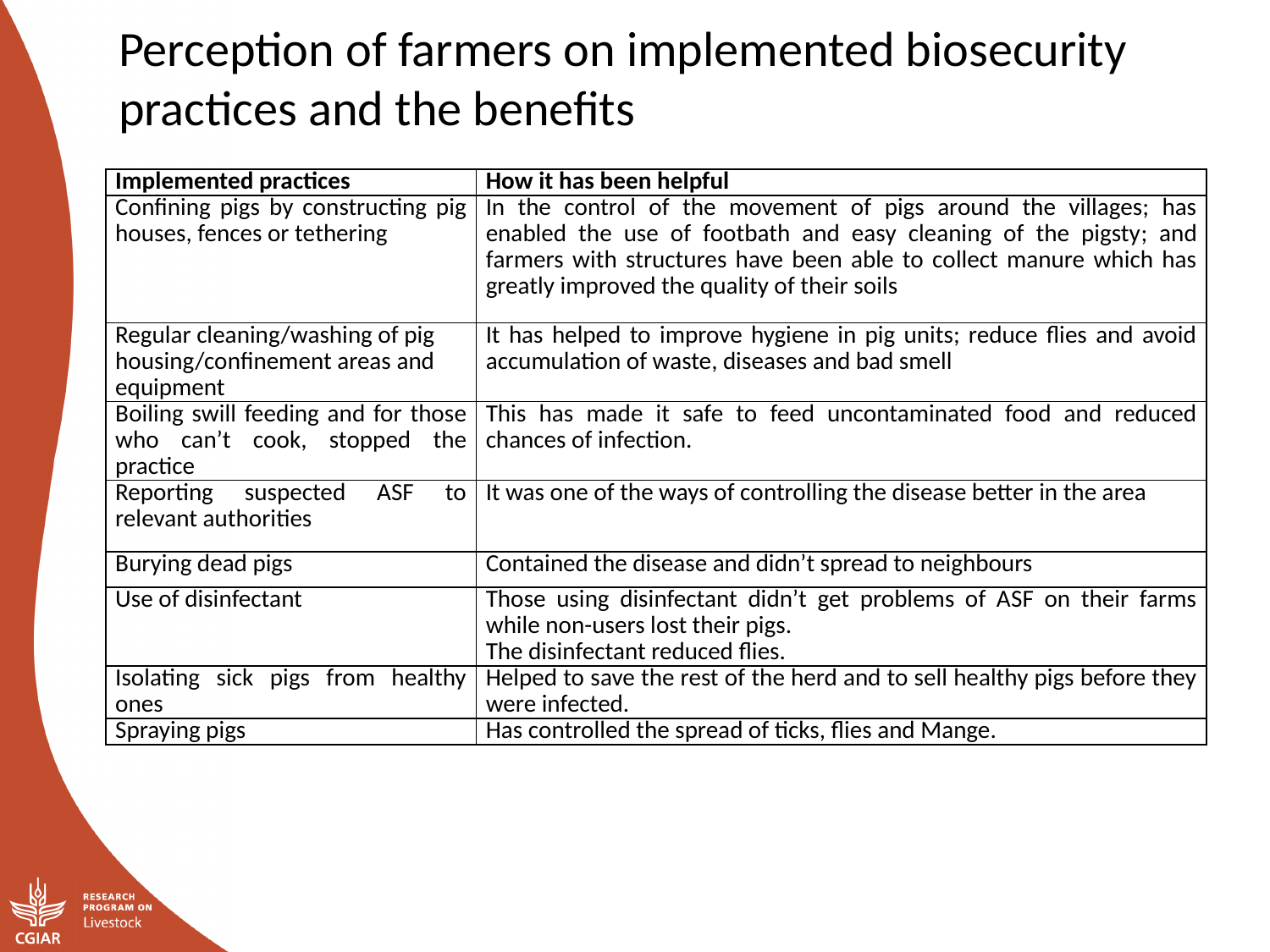

Perception of farmers on implemented biosecurity practices and the benefits
| Implemented practices | How it has been helpful |
| --- | --- |
| Confining pigs by constructing pig houses, fences or tethering | In the control of the movement of pigs around the villages; has enabled the use of footbath and easy cleaning of the pigsty; and farmers with structures have been able to collect manure which has greatly improved the quality of their soils |
| Regular cleaning/washing of pig housing/confinement areas and equipment | It has helped to improve hygiene in pig units; reduce flies and avoid accumulation of waste, diseases and bad smell |
| Boiling swill feeding and for those who can’t cook, stopped the practice | This has made it safe to feed uncontaminated food and reduced chances of infection. |
| Reporting suspected ASF to relevant authorities | It was one of the ways of controlling the disease better in the area |
| Burying dead pigs | Contained the disease and didn’t spread to neighbours |
| Use of disinfectant | Those using disinfectant didn’t get problems of ASF on their farms while non-users lost their pigs. The disinfectant reduced flies. |
| Isolating sick pigs from healthy ones | Helped to save the rest of the herd and to sell healthy pigs before they were infected. |
| Spraying pigs | Has controlled the spread of ticks, flies and Mange. |